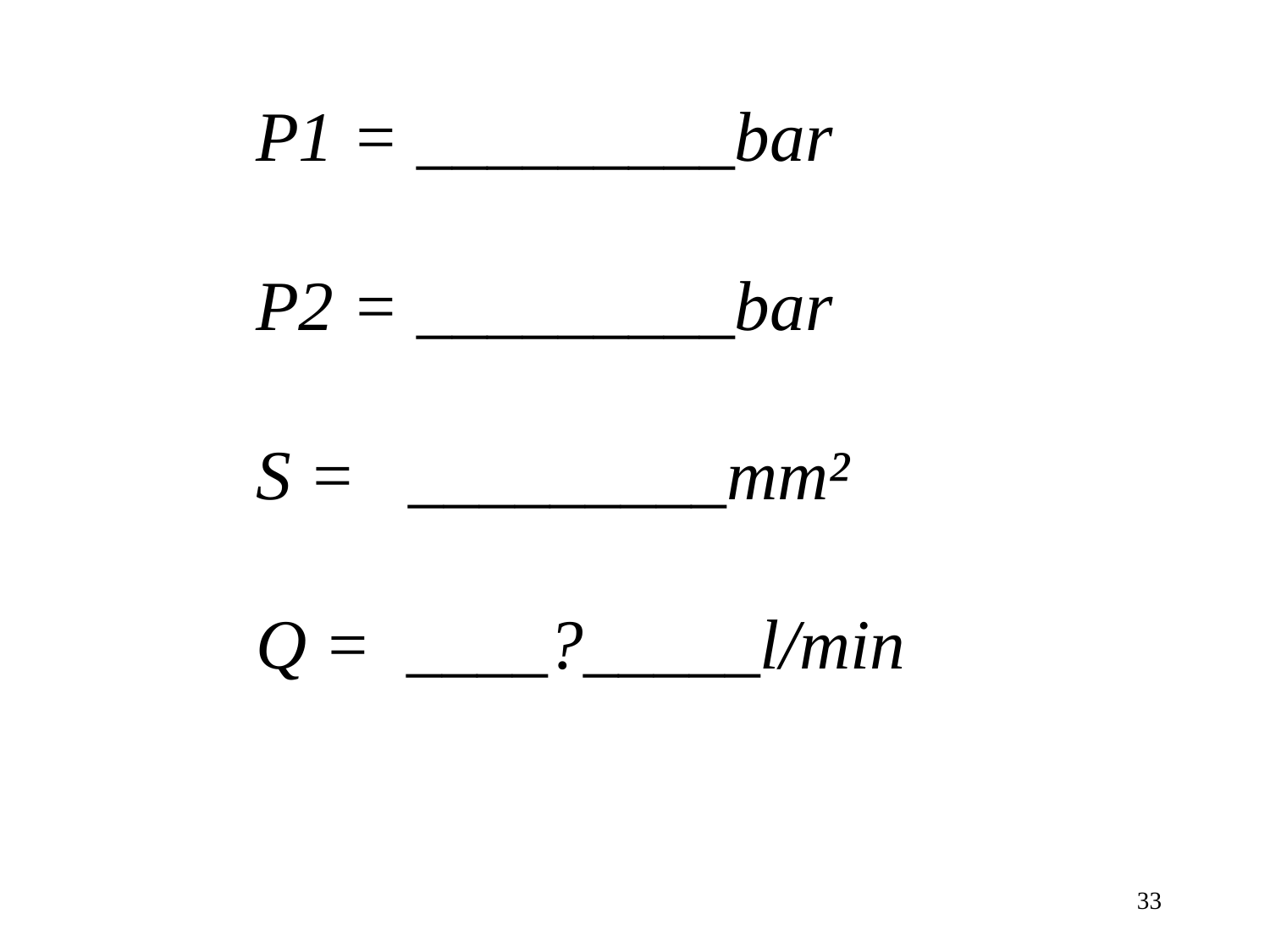

P1 = _________bar

P2 = _________bar

S =   _________mm²

Q =  ____?_____l/min
33